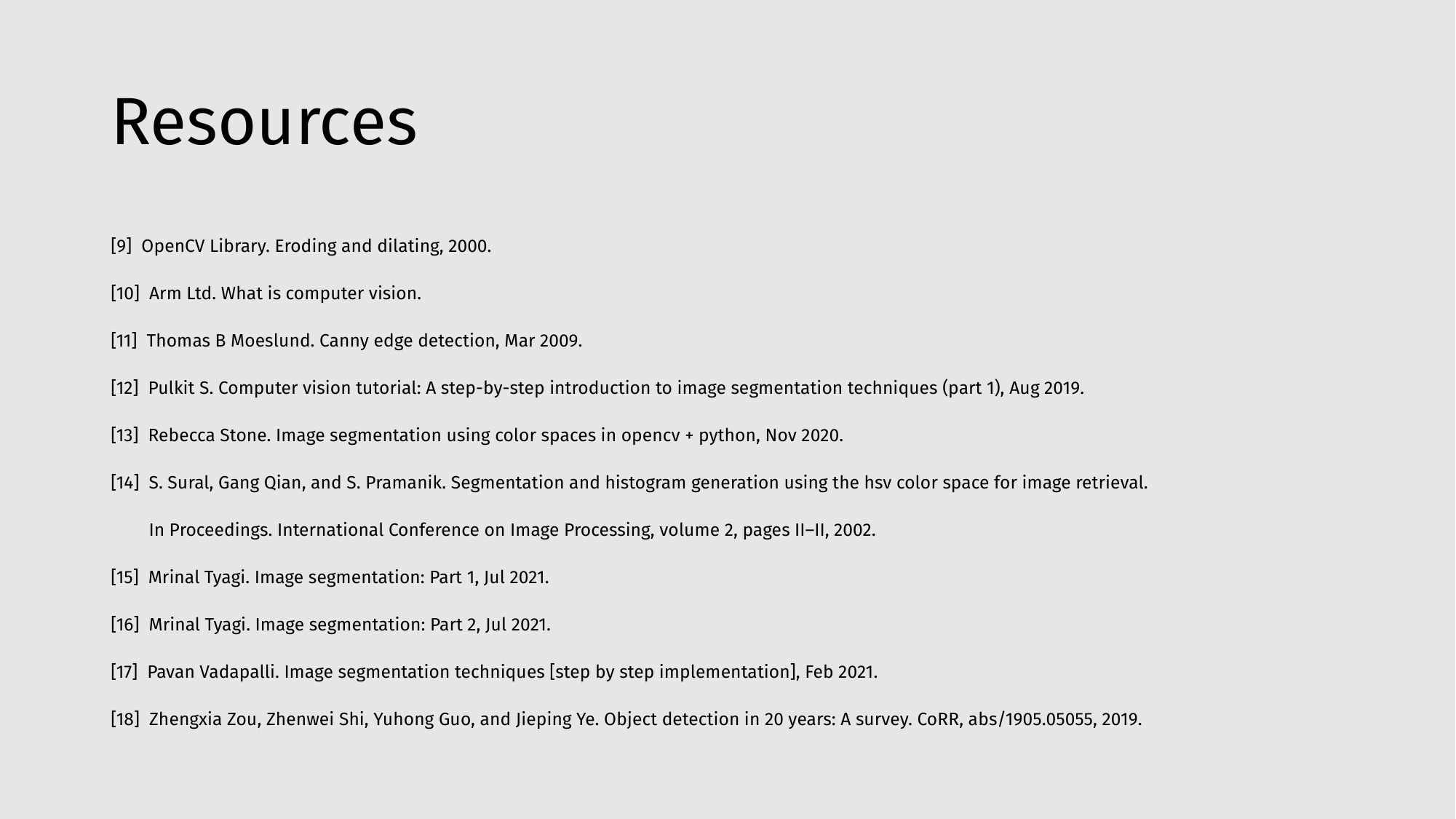

# Resources
[9]  OpenCV Library. Eroding and dilating, 2000.
[10]  Arm Ltd. What is computer vision.
[11]  Thomas B Moeslund. Canny edge detection, Mar 2009.
[12]  Pulkit S. Computer vision tutorial: A step-by-step introduction to image segmentation techniques (part 1), Aug 2019.
[13]  Rebecca Stone. Image segmentation using color spaces in opencv + python, Nov 2020.
[14]  S. Sural, Gang Qian, and S. Pramanik. Segmentation and histogram generation using the hsv color space for image retrieval.
        In Proceedings. International Conference on Image Processing, volume 2, pages II–II, 2002.
[15]  Mrinal Tyagi. Image segmentation: Part 1, Jul 2021.
[16]  Mrinal Tyagi. Image segmentation: Part 2, Jul 2021.
[17]  Pavan Vadapalli. Image segmentation techniques [step by step implementation], Feb 2021.
[18]  Zhengxia Zou, Zhenwei Shi, Yuhong Guo, and Jieping Ye. Object detection in 20 years: A survey. CoRR, abs/1905.05055, 2019.